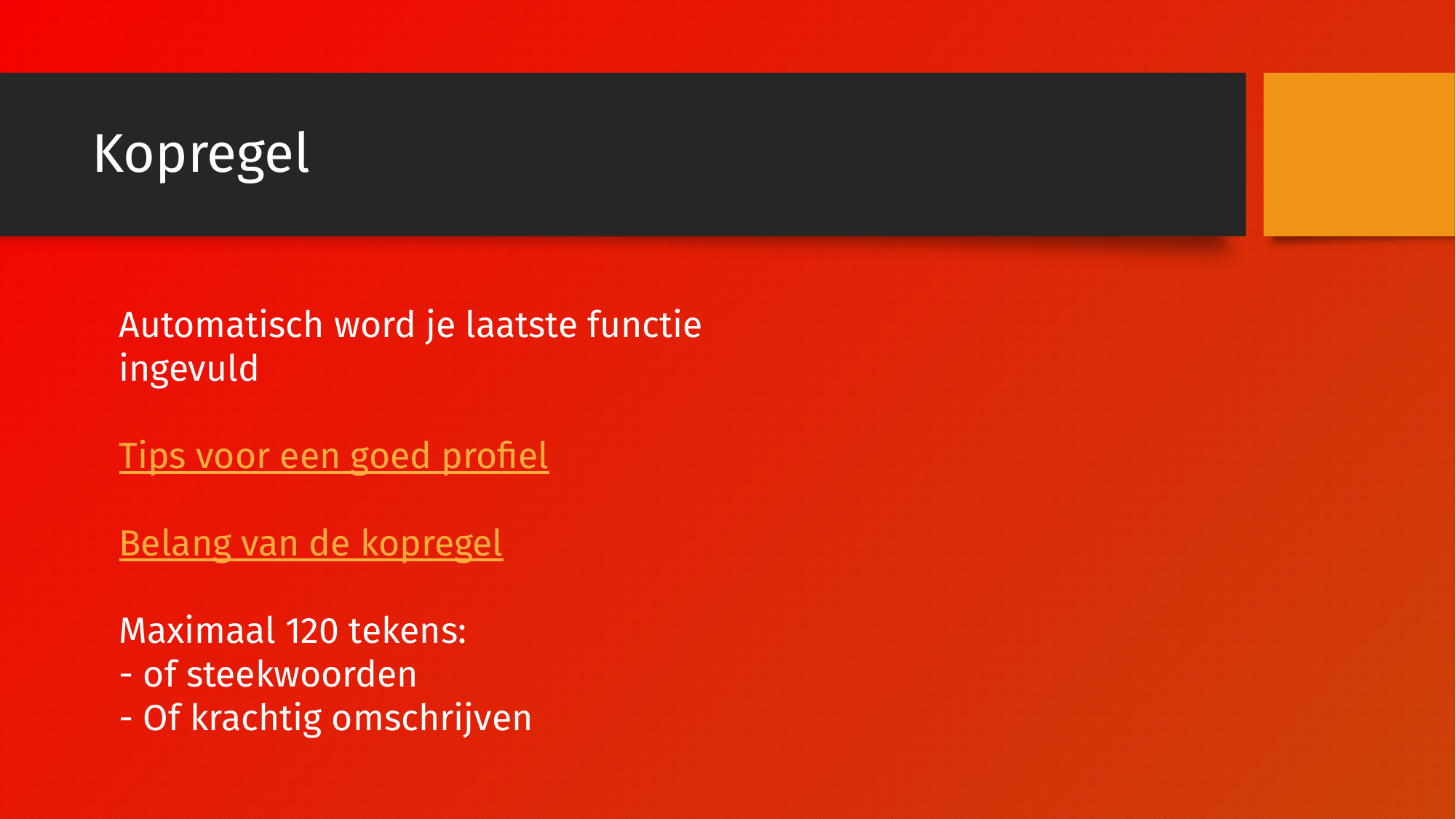

# Kopregel

Automatisch word je laatste functie ingevuld

Tips voor een goed profiel

Belang van de kopregel

Maximaal 120 tekens:
- of steekwoorden
- Of krachtig omschrijven